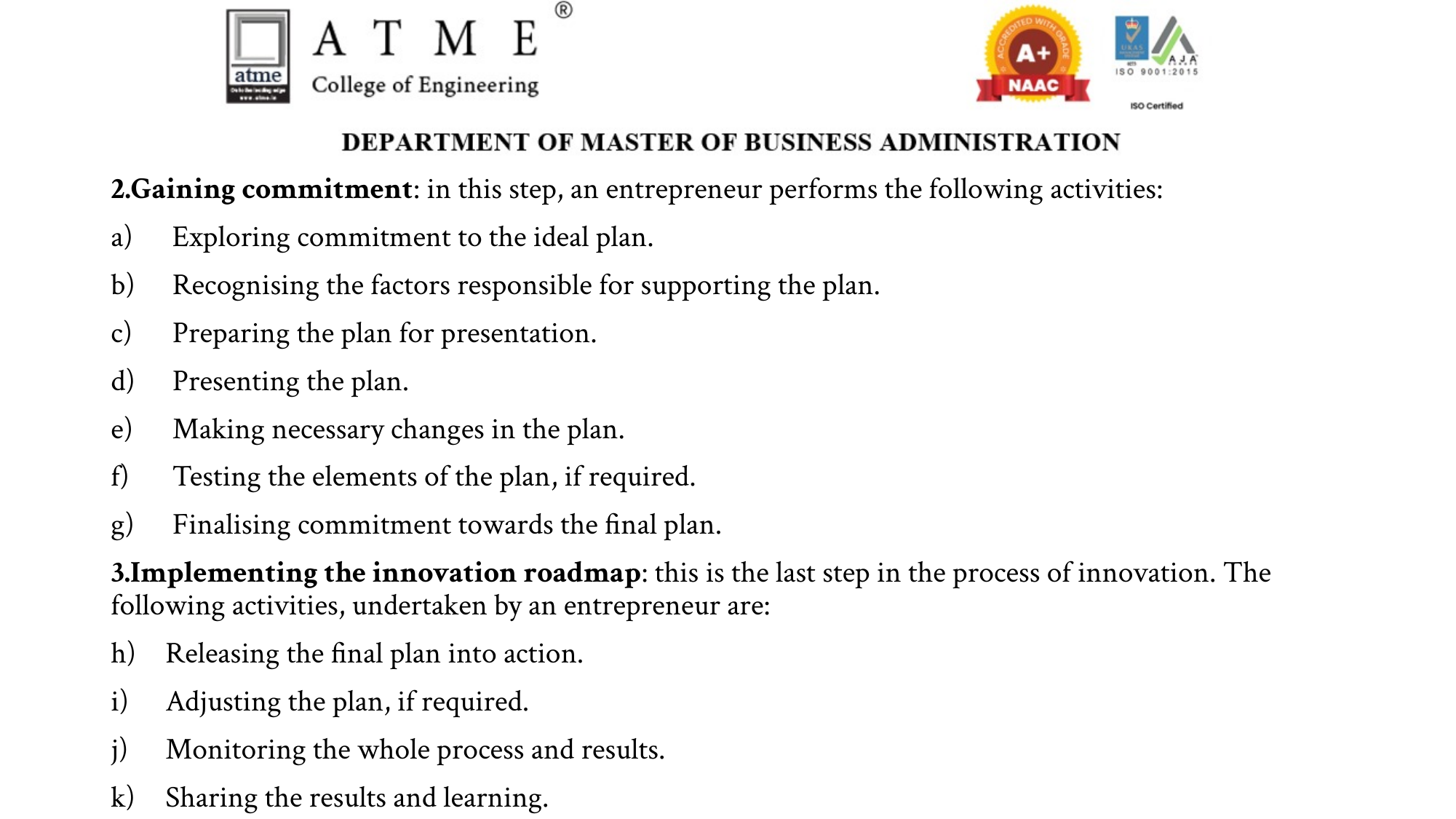

2.Gaining commitment: in this step, an entrepreneur performs the following activities:
Exploring commitment to the ideal plan.
Recognising the factors responsible for supporting the plan.
Preparing the plan for presentation.
Presenting the plan.
Making necessary changes in the plan.
Testing the elements of the plan, if required.
Finalising commitment towards the final plan.
3.Implementing the innovation roadmap: this is the last step in the process of innovation. The following activities, undertaken by an entrepreneur are:
Releasing the final plan into action.
Adjusting the plan, if required.
Monitoring the whole process and results.
Sharing the results and learning.